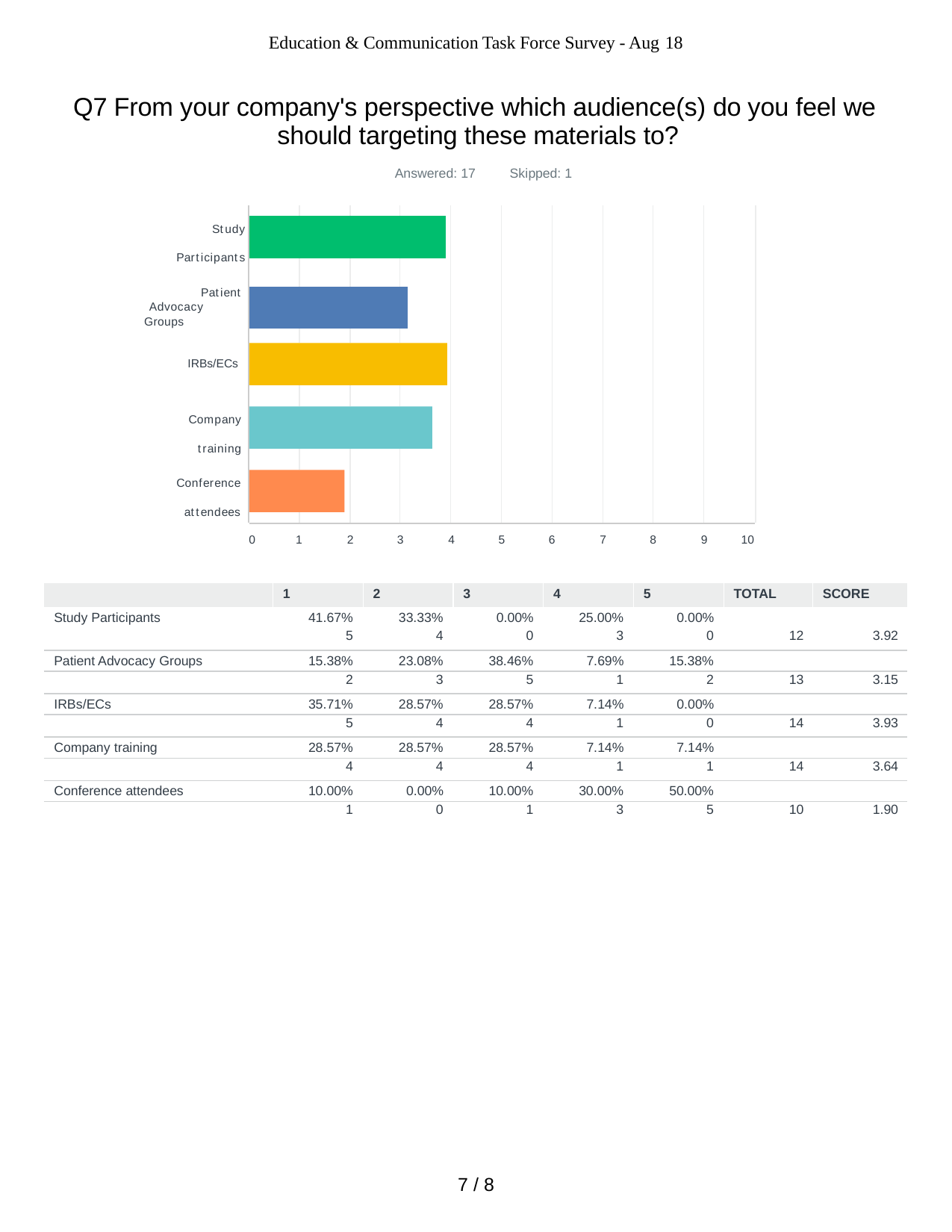

Education & Communication Task Force Survey - Aug 18

Q7 From your company's perspective which audience(s) do you feel we  should targeting these materials to?
Answered: 17	Skipped: 1

|  |  |  |  |  |
| --- | --- | --- | --- | --- |
|  |  |  |  |  |
|  |  |  |  |  |
Study  Participants
Patient  Advocacy Groups

IRBs/ECs

Company  training

Conference  attendees

0
1
2
3
4
5
6
7
8
9
10
|  | 1 | 2 | 3 | 4 | 5 | TOTAL | SCORE |
| --- | --- | --- | --- | --- | --- | --- | --- |
| Study Participants | 41.67% | 33.33% | 0.00% | 25.00% | 0.00% |  |  |
|  | 5 | 4 | 0 | 3 | 0 | 12 | 3.92 |
| Patient Advocacy Groups | 15.38% | 23.08% | 38.46% | 7.69% | 15.38% |  |  |
|  | 2 | 3 | 5 | 1 | 2 | 13 | 3.15 |
| IRBs/ECs | 35.71% | 28.57% | 28.57% | 7.14% | 0.00% |  |  |
|  | 5 | 4 | 4 | 1 | 0 | 14 | 3.93 |
| Company training | 28.57% | 28.57% | 28.57% | 7.14% | 7.14% |  |  |
|  | 4 | 4 | 4 | 1 | 1 | 14 | 3.64 |
| Conference attendees | 10.00% | 0.00% | 10.00% | 30.00% | 50.00% |  |  |
|  | 1 | 0 | 1 | 3 | 5 | 10 | 1.90 |
7 / 8